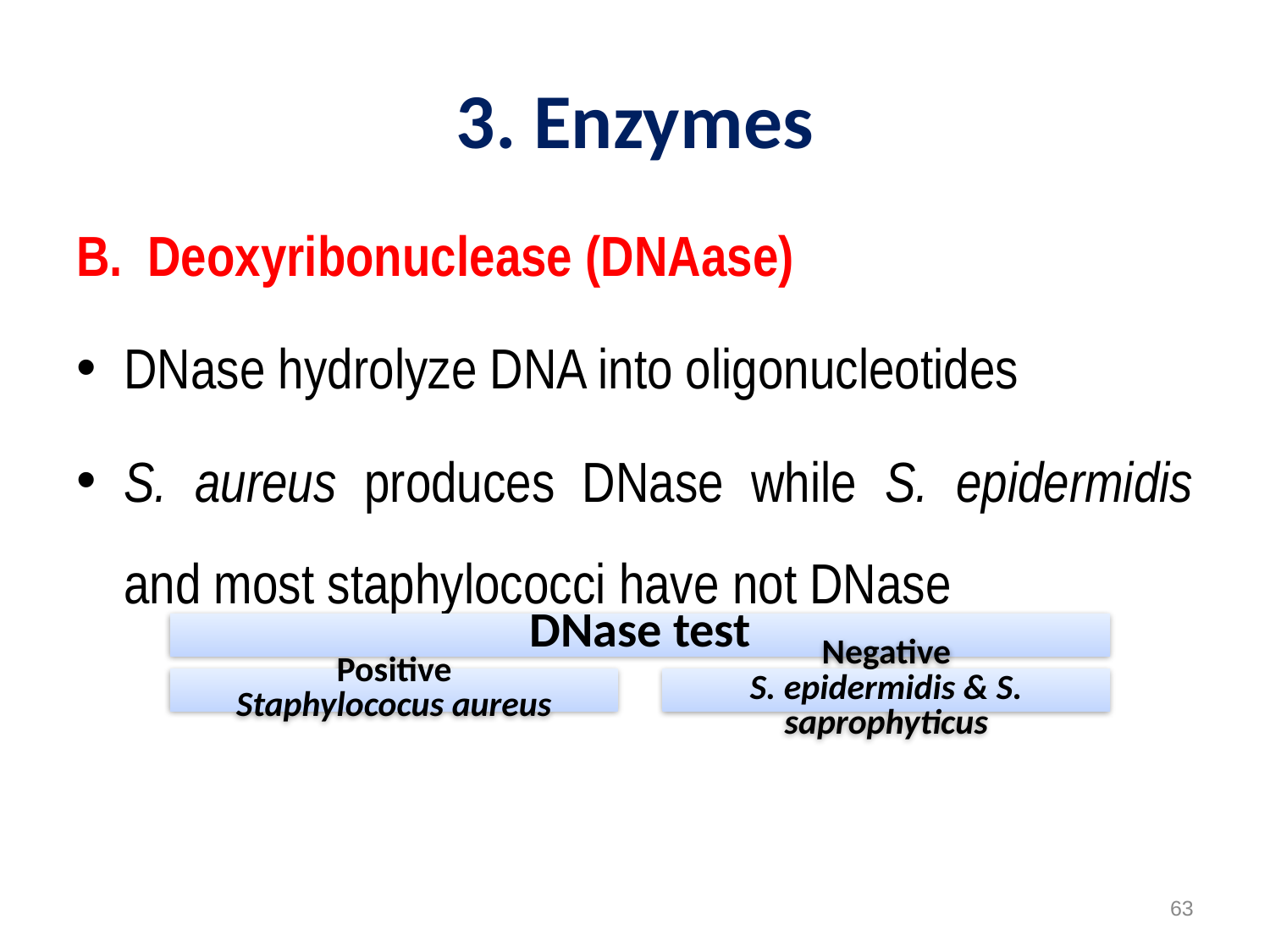

# 3. Enzymes
Deoxyribonuclease (DNAase)
DNase hydrolyze DNA into oligonucleotides
S. aureus produces DNase while S. epidermidis and most staphylococci have not DNase
DNase test
Positive
Staphylococus aureus
Negative
S. epidermidis & S. saprophyticus

63